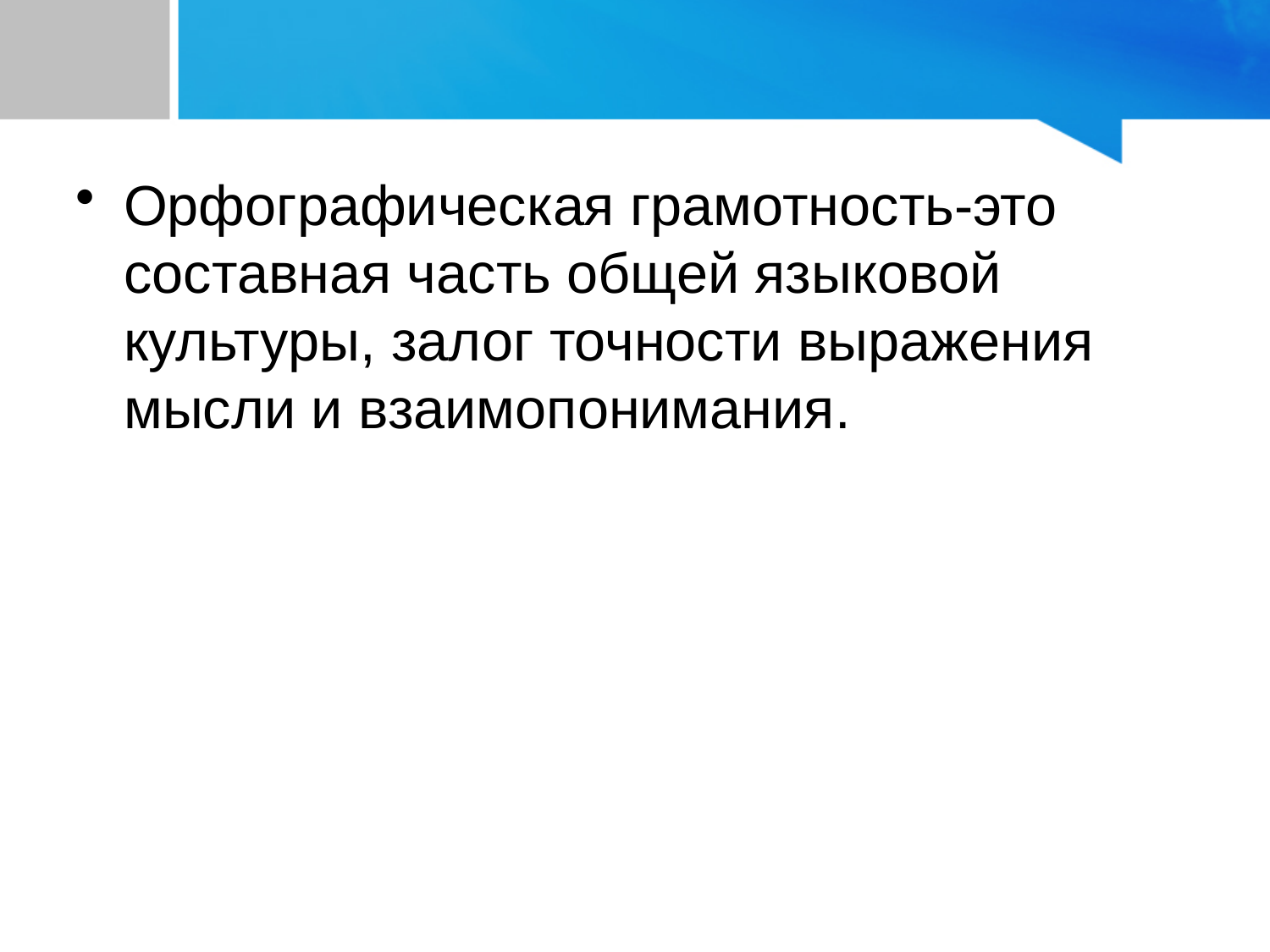

#
Орфографическая грамотность-это составная часть общей языковой культуры, залог точности выражения мысли и взаимопонимания.